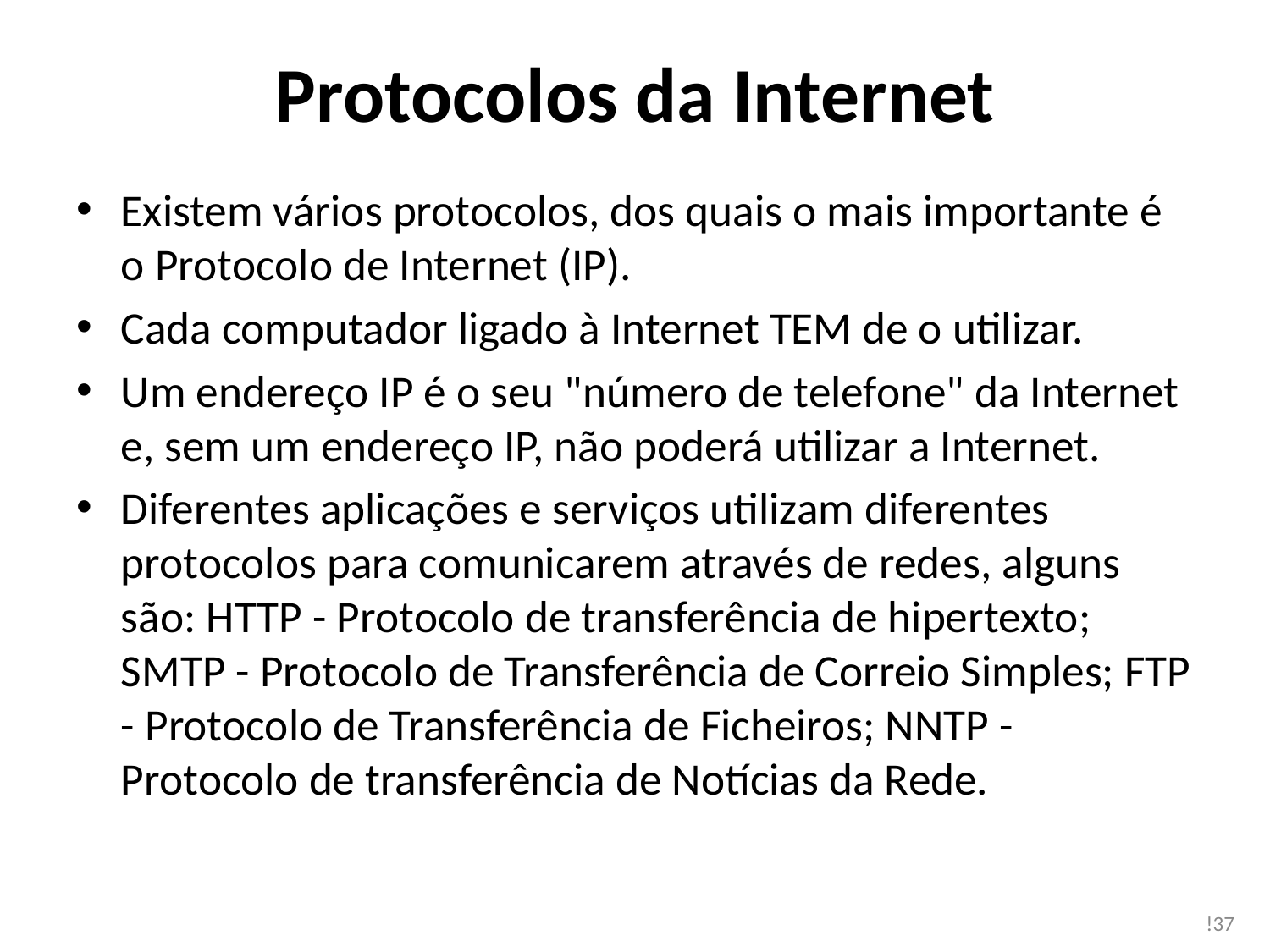

# Protocolos da Internet
Existem vários protocolos, dos quais o mais importante é o Protocolo de Internet (IP).
Cada computador ligado à Internet TEM de o utilizar.
Um endereço IP é o seu "número de telefone" da Internet e, sem um endereço IP, não poderá utilizar a Internet.
Diferentes aplicações e serviços utilizam diferentes protocolos para comunicarem através de redes, alguns são: HTTP - Protocolo de transferência de hipertexto; SMTP - Protocolo de Transferência de Correio Simples; FTP - Protocolo de Transferência de Ficheiros; NNTP - Protocolo de transferência de Notícias da Rede.

!37